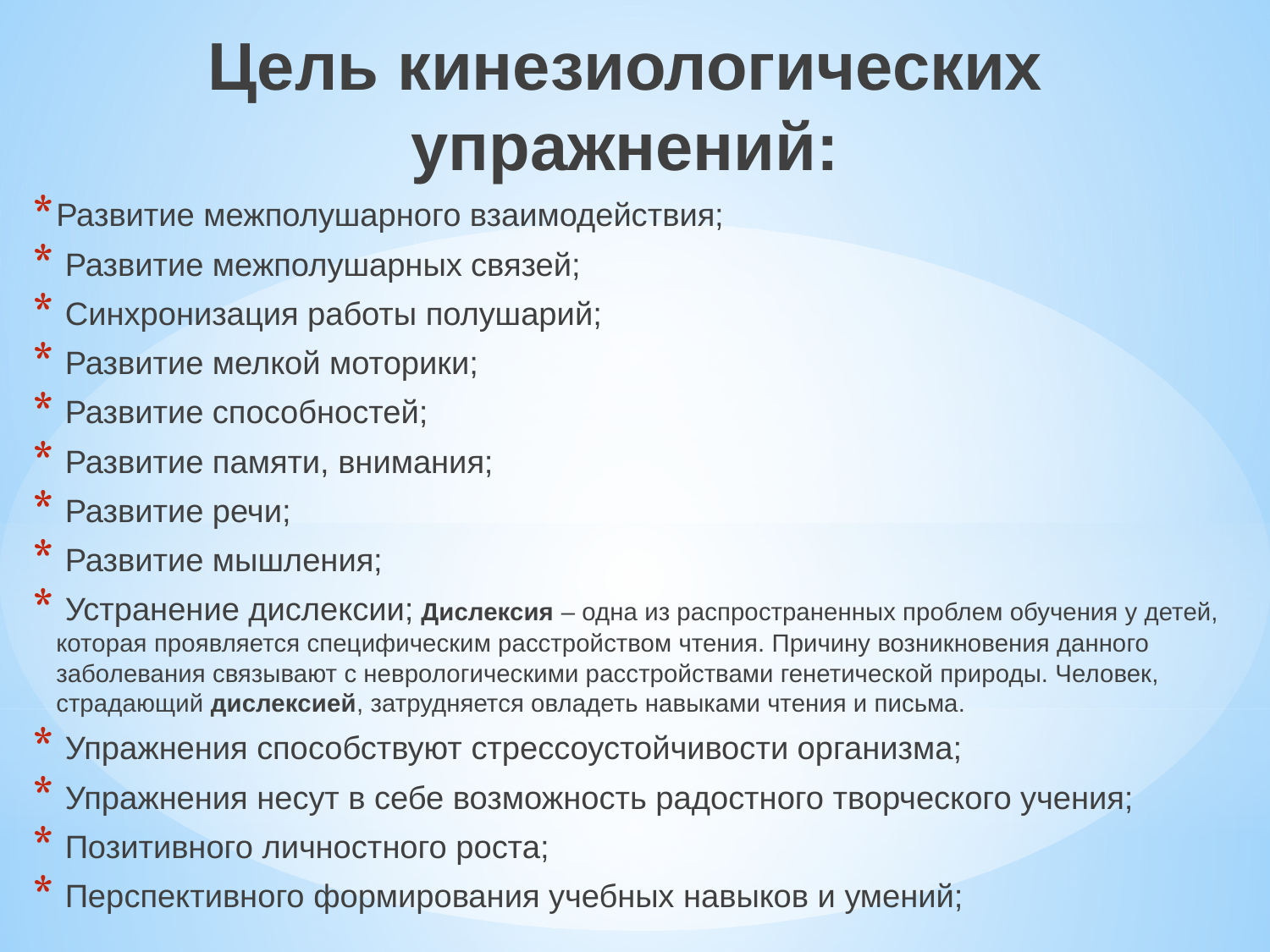

Цель кинезиологических упражнений:
Развитие межполушарного взаимодействия;
 Развитие межполушарных связей;
 Синхронизация работы полушарий;
 Развитие мелкой моторики;
 Развитие способностей;
 Развитие памяти, внимания;
 Развитие речи;
 Развитие мышления;
 Устранение дислексии; Дислексия – одна из распространенных проблем обучения у детей, которая проявляется специфическим расстройством чтения. Причину возникновения данного заболевания связывают с неврологическими расстройствами генетической природы. Человек, страдающий дислексией, затрудняется овладеть навыками чтения и письма.
 Упражнения способствуют стрессоустойчивости организма;
 Упражнения несут в себе возможность радостного творческого учения;
 Позитивного личностного роста;
 Перспективного формирования учебных навыков и умений;